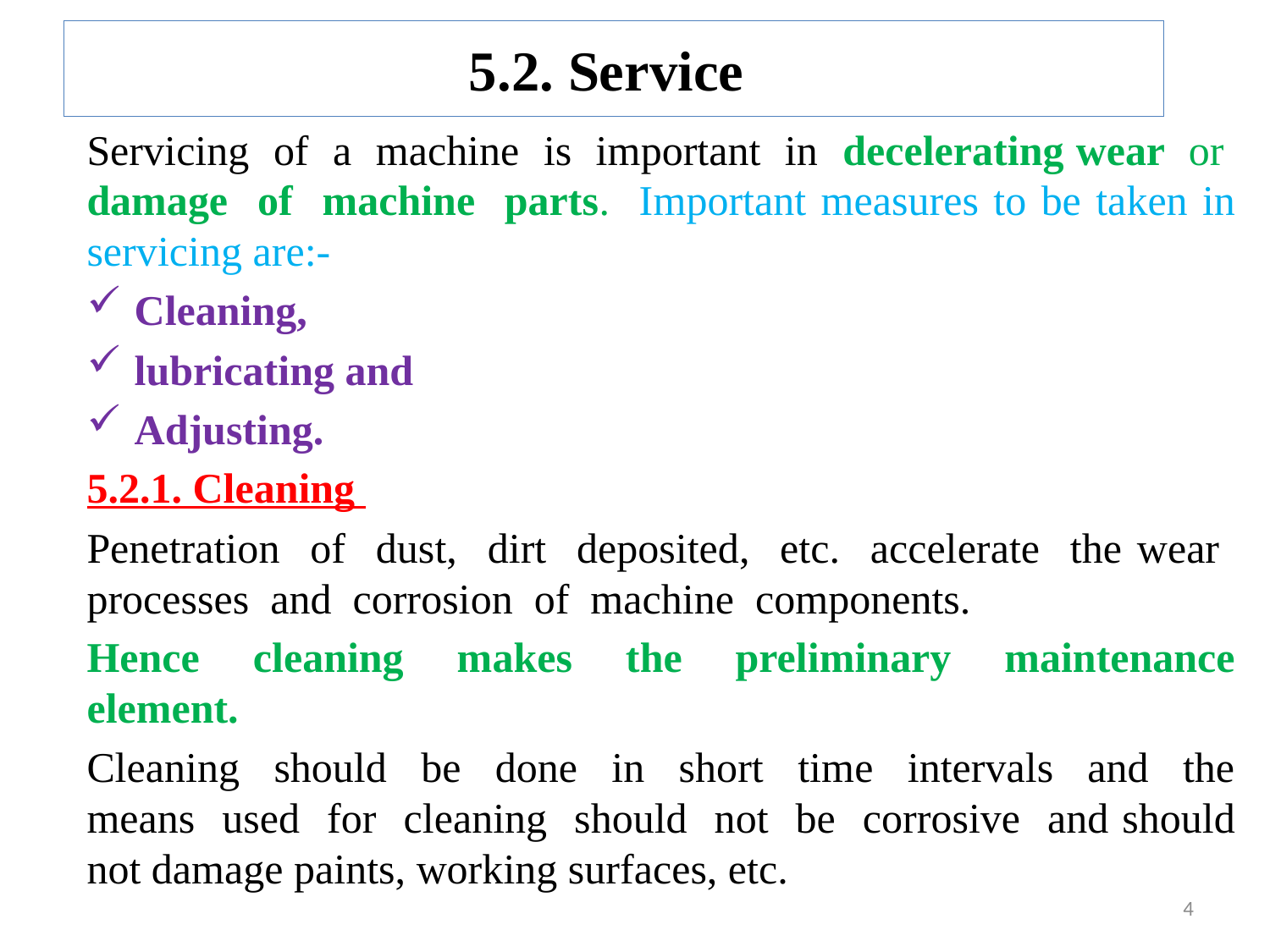

# 5.2. Service
Servicing  of  a  machine  is  important  in  decelerating wear  or  damage  of  machine  parts.  Important measures to be taken in servicing are:-
Cleaning,
lubricating and
Adjusting.
5.2.1. Cleaning
Penetration  of  dust,  dirt  deposited,  etc.  accelerate  the wear  processes  and  corrosion  of  machine  components.
Hence  cleaning  makes  the  preliminary  maintenance element.
Cleaning  should  be  done  in  short  time  intervals  and  the means  used  for  cleaning  should  not  be  corrosive  and should not damage paints, working surfaces, etc.
4